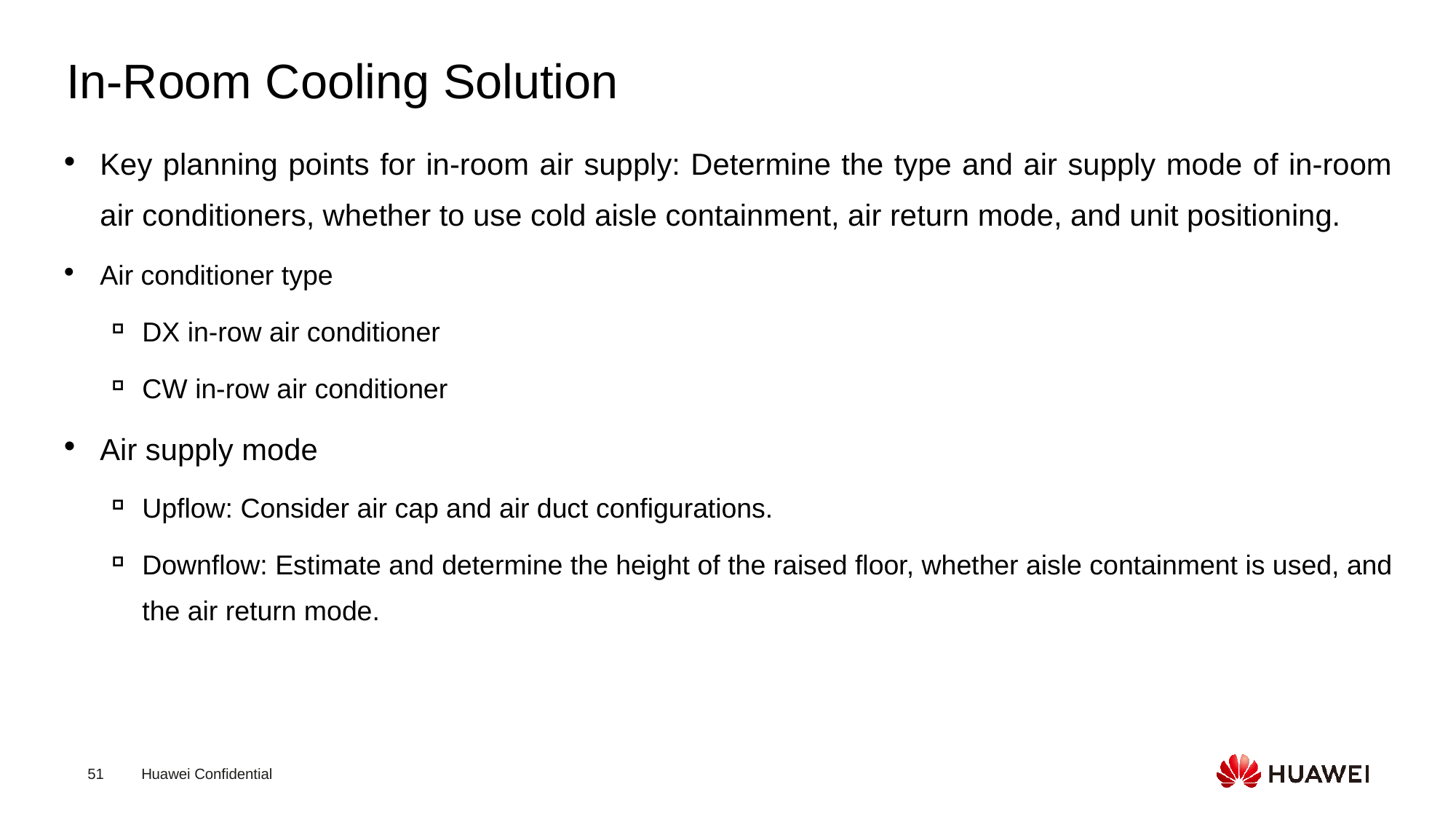

# In-Room Cooling Solution
Key planning points for in-room air supply: Determine the type and air supply mode of in-room air conditioners, whether to use cold aisle containment, air return mode, and unit positioning.
Air conditioner type
DX in-row air conditioner
CW in-row air conditioner
Air supply mode
Upflow: Consider air cap and air duct configurations.
Downflow: Estimate and determine the height of the raised floor, whether aisle containment is used, and the air return mode.